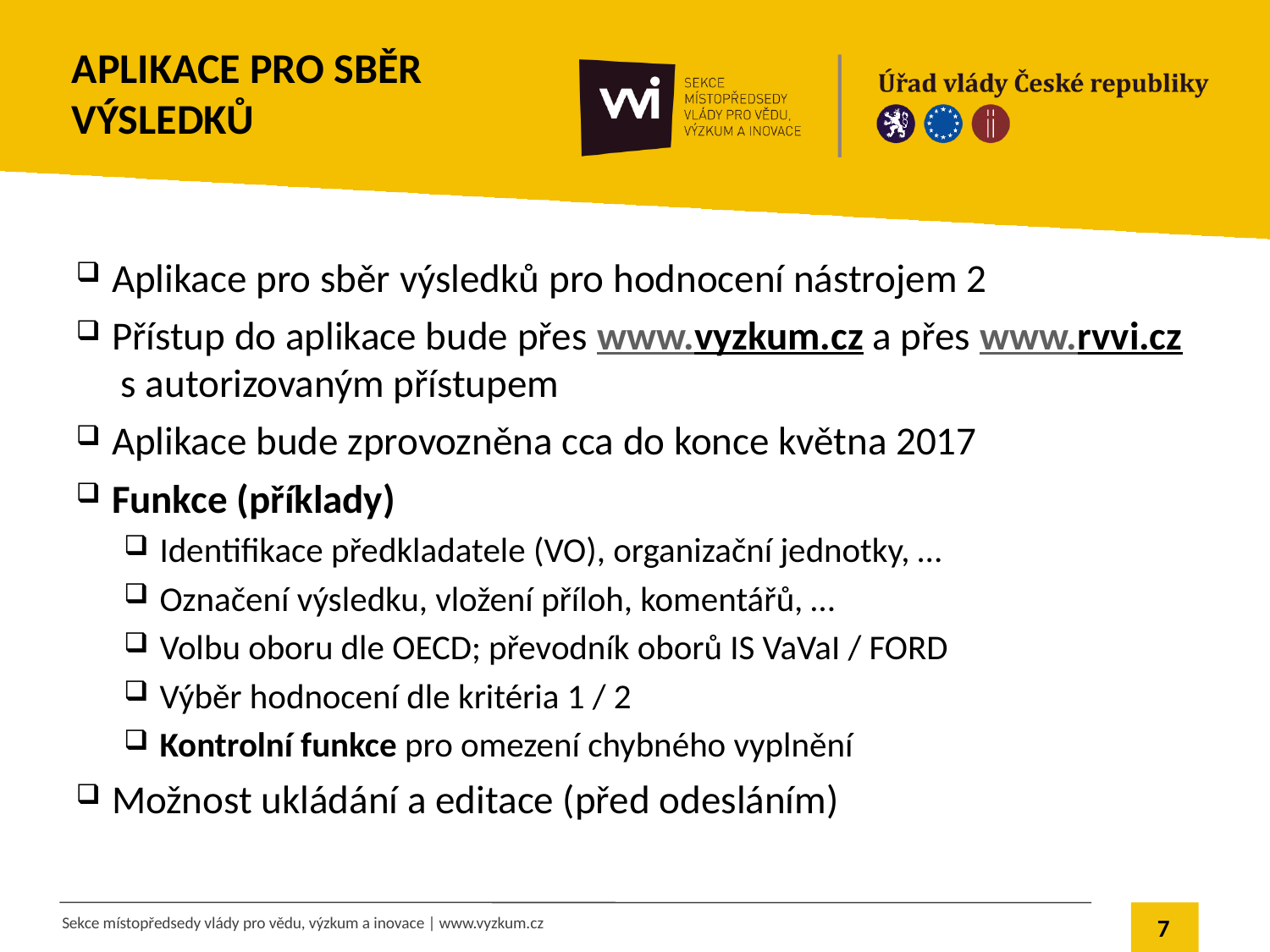

# Aplikace pro sběr výsledků
Aplikace pro sběr výsledků pro hodnocení nástrojem 2
Přístup do aplikace bude přes www.vyzkum.cz a přes www.rvvi.cz  s autorizovaným přístupem
Aplikace bude zprovozněna cca do konce května 2017
Funkce (příklady)
Identifikace předkladatele (VO), organizační jednotky, …
Označení výsledku, vložení příloh, komentářů, …
Volbu oboru dle OECD; převodník oborů IS VaVaI / FORD
Výběr hodnocení dle kritéria 1 / 2
Kontrolní funkce pro omezení chybného vyplnění
Možnost ukládání a editace (před odesláním)
7